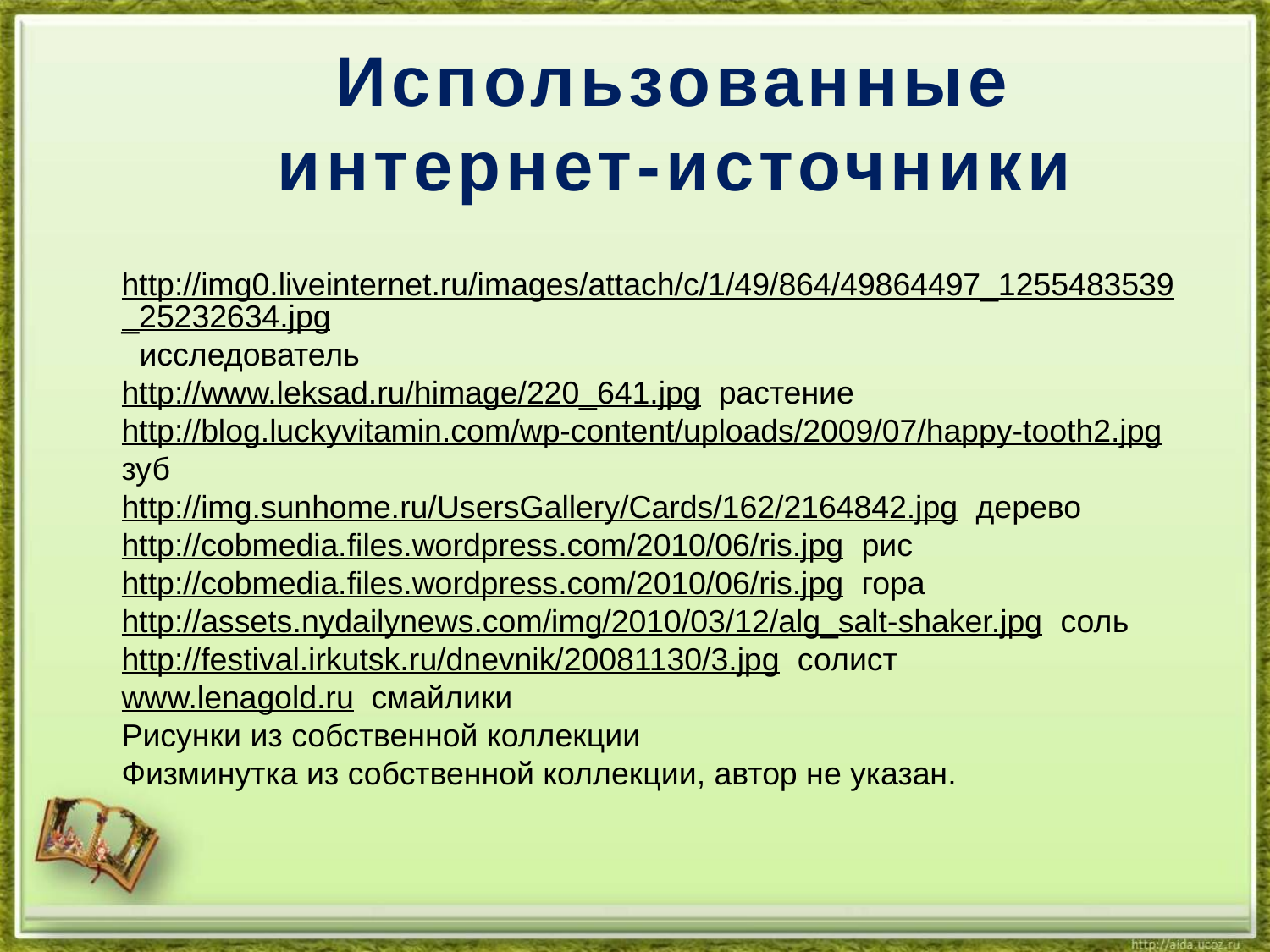

Использованные интернет-источники
#
http://img0.liveinternet.ru/images/attach/c/1/49/864/49864497_1255483539_25232634.jpg  исследователь
http://www.leksad.ru/himage/220_641.jpg  растение
http://blog.luckyvitamin.com/wp-content/uploads/2009/07/happy-tooth2.jpg зуб
http://img.sunhome.ru/UsersGallery/Cards/162/2164842.jpg  дерево
http://cobmedia.files.wordpress.com/2010/06/ris.jpg  рис
http://cobmedia.files.wordpress.com/2010/06/ris.jpg  гора
http://assets.nydailynews.com/img/2010/03/12/alg_salt-shaker.jpg  соль
http://festival.irkutsk.ru/dnevnik/20081130/3.jpg  солист
www.lenagold.ru  смайлики
Рисунки из собственной коллекции
Физминутка из собственной коллекции, автор не указан.